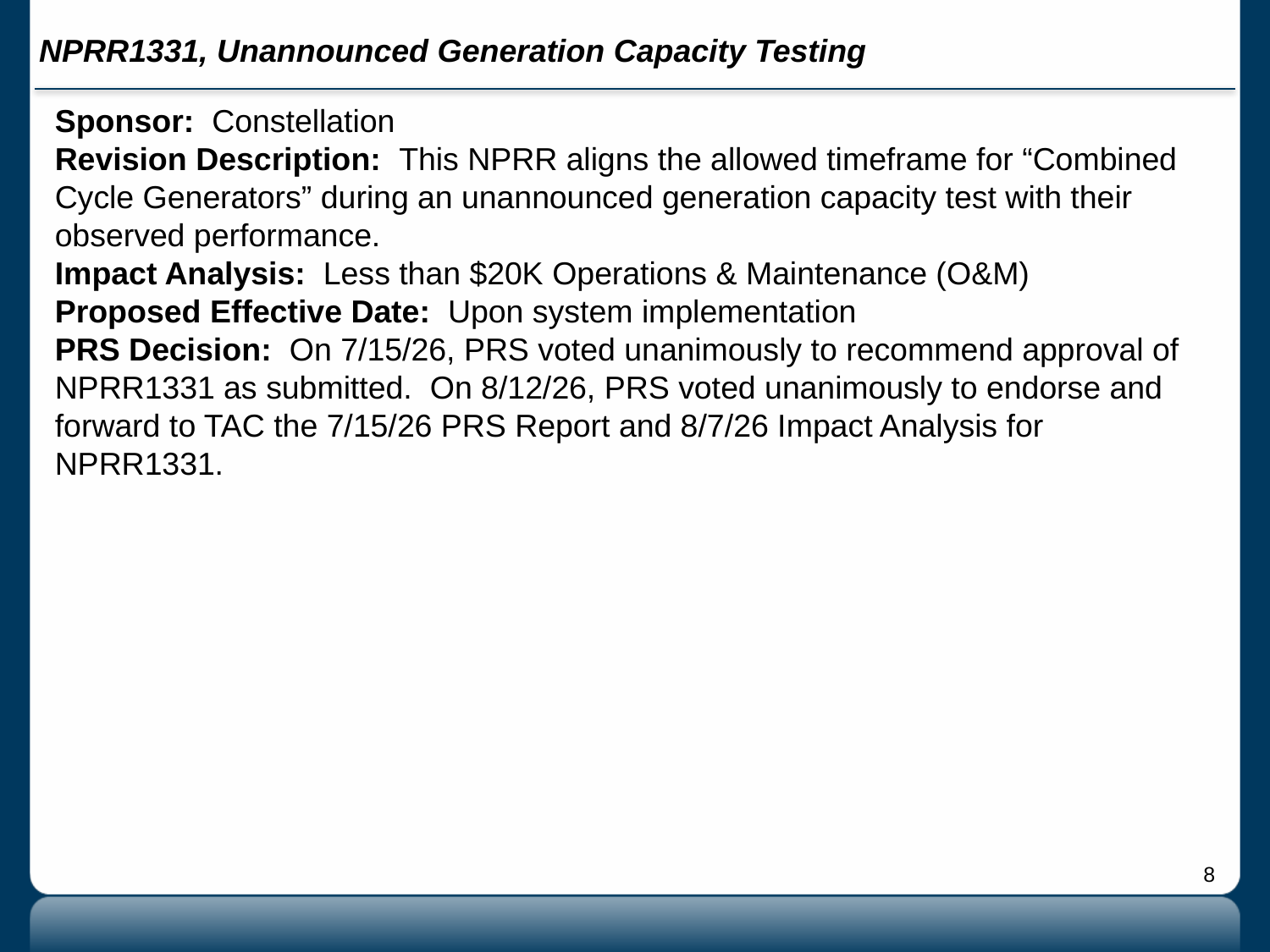

# NPRR1331, Unannounced Generation Capacity Testing
Sponsor:  Constellation
Revision Description:  This NPRR aligns the allowed timeframe for “Combined Cycle Generators” during an unannounced generation capacity test with their observed performance.
Impact Analysis:  Less than $20K Operations & Maintenance (O&M)
Proposed Effective Date:  Upon system implementation
PRS Decision:  On 7/15/26, PRS voted unanimously to recommend approval of NPRR1331 as submitted.  On 8/12/26, PRS voted unanimously to endorse and forward to TAC the 7/15/26 PRS Report and 8/7/26 Impact Analysis for NPRR1331.